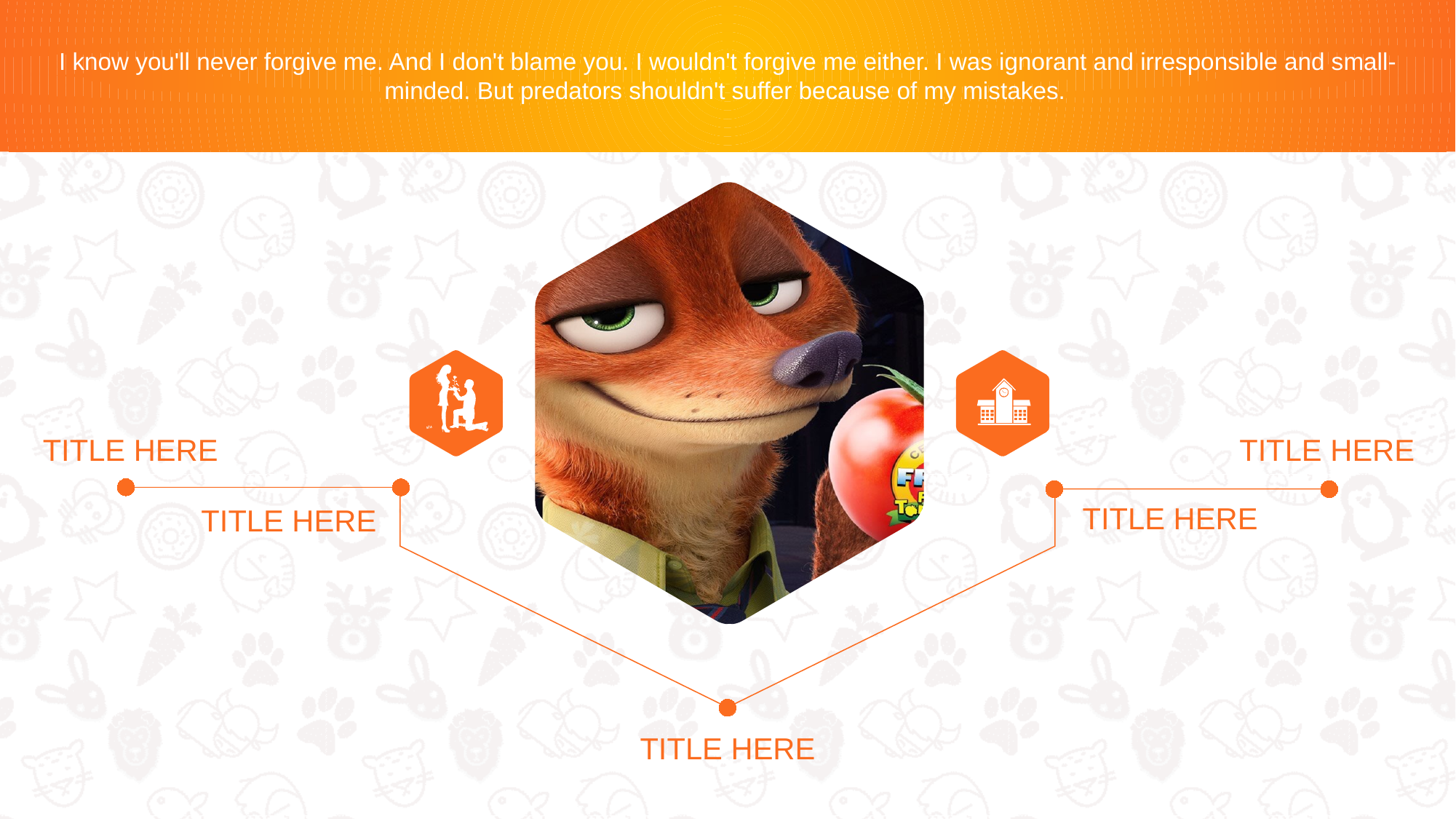

I know you'll never forgive me. And I don't blame you. I wouldn't forgive me either. I was ignorant and irresponsible and small-minded. But predators shouldn't suffer because of my mistakes.

TITLE HERE
TITLE HERE

TITLE HERE
TITLE HERE
TITLE HERE